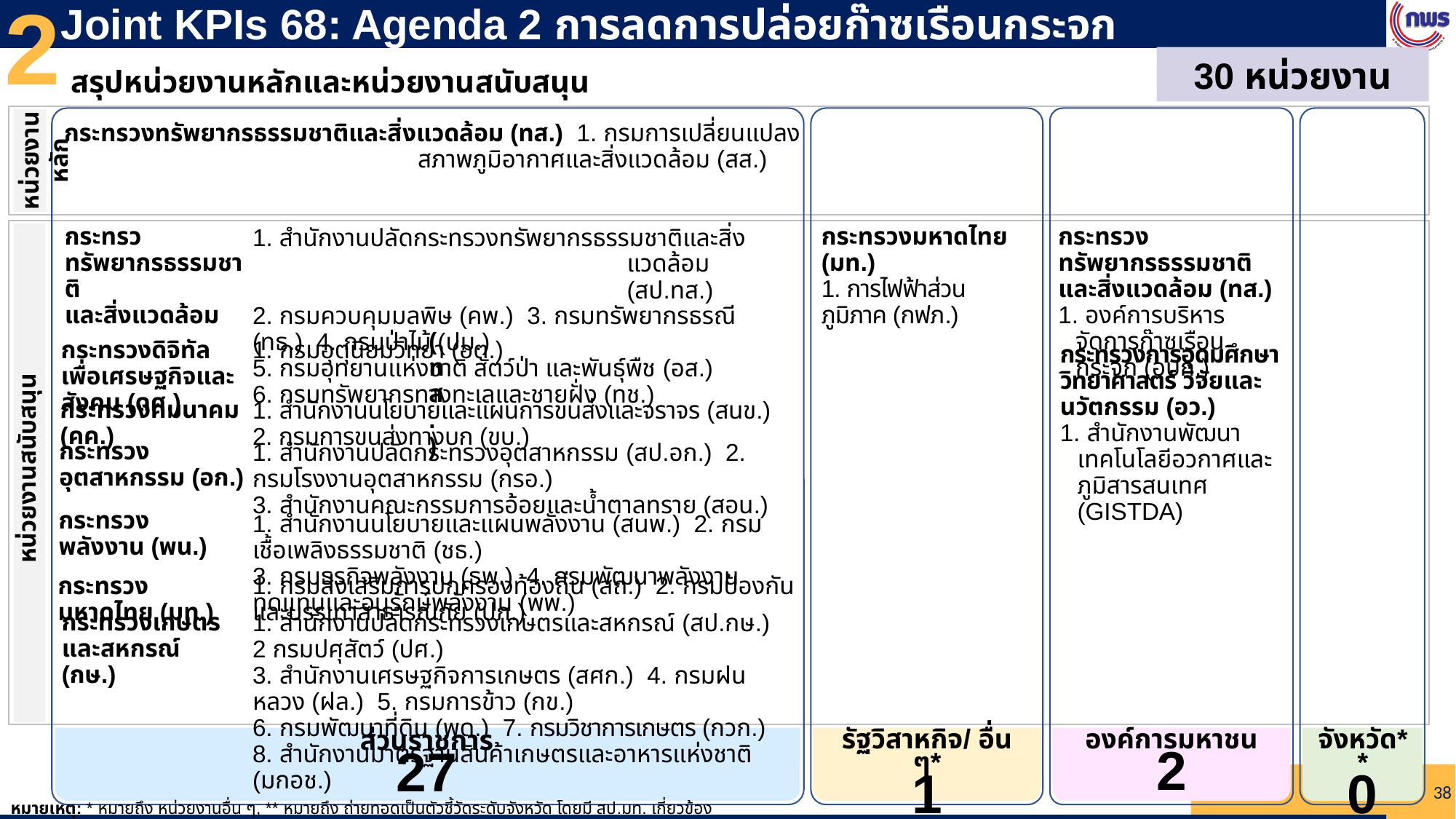

2
Joint KPIs 68: Agenda 2 การลดการปล่อยก๊าซเรือนกระจก
30 หน่วยงาน
สรุปหน่วยงานหลักและหน่วยงานสนับสนุน

หน่วยงานหลัก

กระทรวงทรัพยากรธรรมชาติและสิ่งแวดล้อม (ทส.)  1. กรมการเปลี่ยนแปลงสภาพภูมิอากาศและสิ่งแวดล้อม (สส.)
กระทรวทรัพยากรธรรมชาติ
และสิ่งแวดล้อม (ทส.)
กระทรวงมหาดไทย (มท.)
1. การไฟฟ้าส่วนภูมิภาค (กฟภ.)
กระทรวงทรัพยากรธรรมชาติและสิ่งแวดล้อม (ทส.)
1. องค์การบริหารจัดการก๊าซเรือนกระจก (อบก.)
1. สำนักงานปลัดกระทรวงทรัพยากรธรรมชาติและสิ่งแวดล้อม (สป.ทส.)
2. กรมควบคุมมลพิษ (คพ.)  3. กรมทรัพยากรธรณี (ทธ.)  4. กรมป่าไม้ (ปม.)
5. กรมอุทยานแห่งชาติ สัตว์ป่า และพันธุ์พืช (อส.)
6. กรมทรัพยากรทางทะเลและชายฝั่ง (ทช.)

กระทรวงดิจิทัลเพื่อเศรษฐกิจและสังคม (ดศ.)
1. กรมอุตุนิยมวิทยา (อต.)
กระทรวงการอุดมศึกษา วิทยาศาสตร์ วิจัยและนวัตกรรม (อว.)
1. สำนักงานพัฒนาเทคโนโลยีอวกาศและภูมิสารสนเทศ (GISTDA)
กระทรวงคมนาคม (คค.)
1. สำนักงานนโยบายและแผนการขนส่งและจราจร (สนข.)  2. กรมการขนส่งทางบก (ขบ.)
กระทรวงอุตสาหกรรม (อก.)
1. สำนักงานปลัดกระทรวงอุตสาหกรรม (สป.อก.)  2. กรมโรงงานอุตสาหกรรม (กรอ.)
3. สำนักงานคณะกรรมการอ้อยและน้ำตาลทราย (สอน.)
หน่วยงานสนับสนุน

กระทรวงพลังงาน (พน.)
1. สำนักงานนโยบายและแผนพลังงาน (สนพ.)  2. กรมเชื้อเพลิงธรรมชาติ (ชธ.)
3. กรมธุรกิจพลังงาน (ธพ.)  4. กรมพัฒนาพลังงานทดแทนและอนุรักษ์พลังงาน (พพ.)
กระทรวงมหาดไทย (มท.)
1. กรมส่งเสริมการปกครองท้องถิ่น (สถ.)  2. กรมป้องกันและบรรเทาสาธารณภัย (ปภ.)
กระทรวงเกษตรและสหกรณ์ (กษ.)
1. สำนักงานปลัดกระทรวงเกษตรและสหกรณ์ (สป.กษ.)  2 กรมปศุสัตว์ (ปศ.)
3. สำนักงานเศรษฐกิจการเกษตร (สศก.)  4. กรมฝนหลวง (ฝล.)  5. กรมการข้าว (กข.)
6. กรมพัฒนาที่ดิน (พด.)  7. กรมวิชาการเกษตร (กวก.)
8. สำนักงานมาตรฐานสินค้าเกษตรและอาหารแห่งชาติ (มกอช.)
รัฐวิสาหกิจ/ อื่น ๆ*
1
องค์การมหาชน
2
จังหวัด**
0
ส่วนราชการ
27

หมายเหตุ: * หมายถึง หน่วยงานอื่น ๆ, ** หมายถึง ถ่ายทอดเป็นตัวชี้วัดระดับจังหวัด โดยมี สป.มท. เกี่ยวข้องในฐานะดูแลจังหวัด